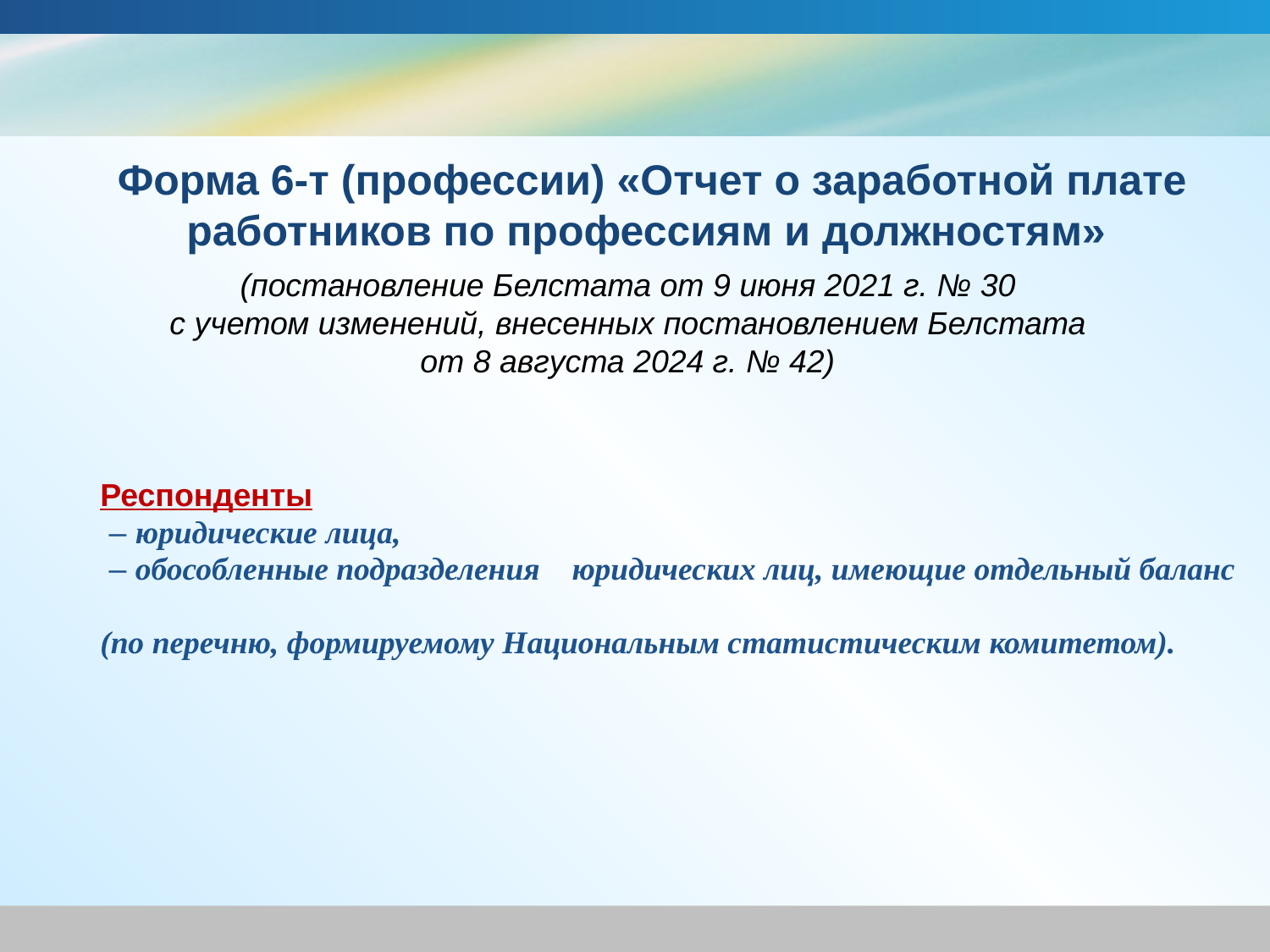

Форма 6-т (профессии) «Отчет о заработной плате работников по профессиям и должностям»
(постановление Белстата от 9 июня 2021 г. № 30
с учетом изменений, внесенных постановлением Белстата
от 8 августа 2024 г. № 42)

Респонденты
 – юридические лица,
 – обособленные подразделения    юридических лиц, имеющие отдельный баланс

(по перечню, формируемому Национальным статистическим комитетом).